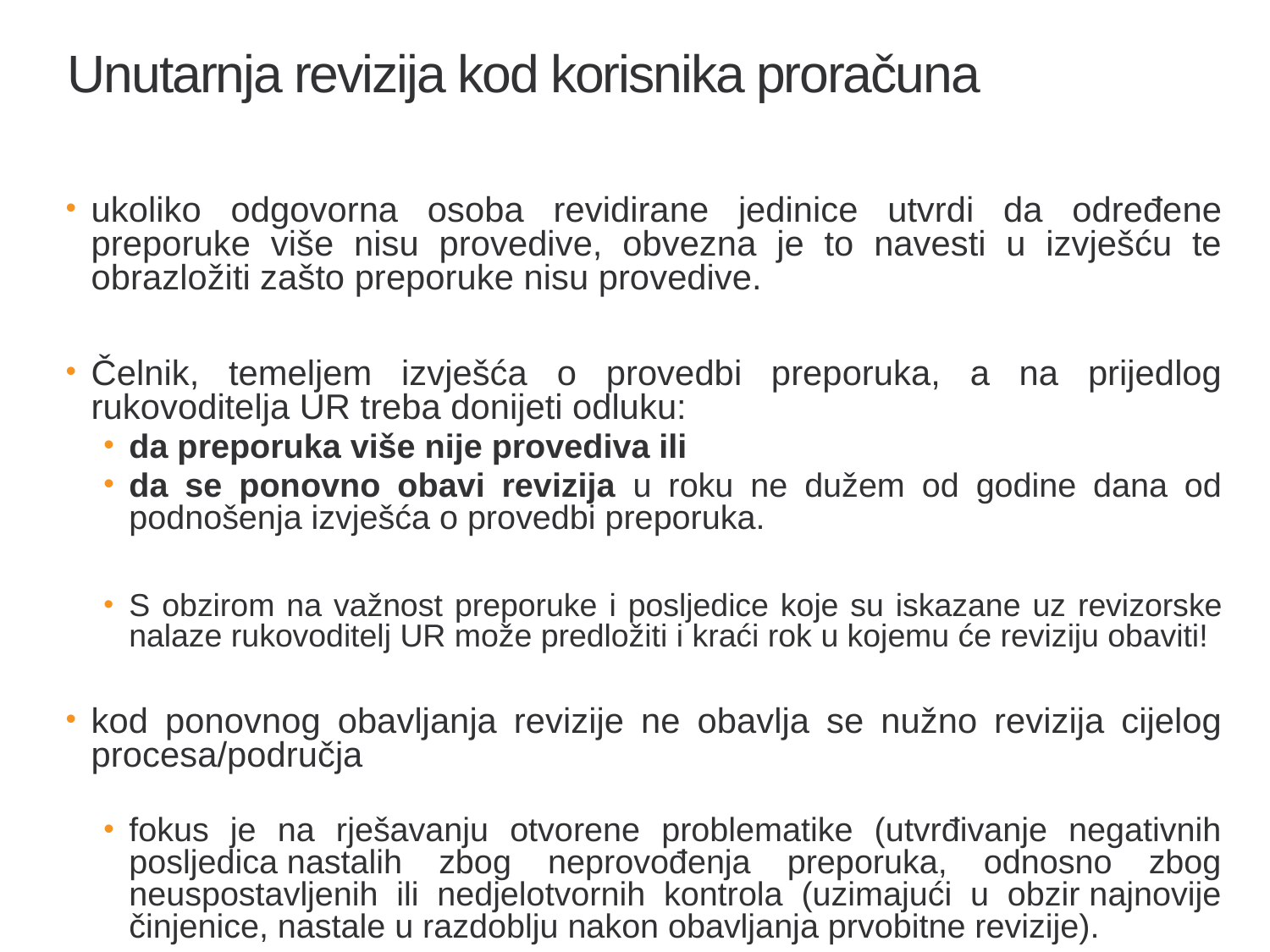

# Unutarnja revizija kod korisnika proračuna

ukoliko odgovorna osoba revidirane jedinice utvrdi da određene preporuke više nisu provedive, obvezna je to navesti u izvješću te obrazložiti zašto preporuke nisu provedive.

Čelnik, temeljem izvješća o provedbi preporuka, a na prijedlog rukovoditelja UR treba donijeti odluku:
da preporuka više nije provediva ili
da se ponovno obavi revizija u roku ne dužem od godine dana od podnošenja izvješća o provedbi preporuka.

S obzirom na važnost preporuke i posljedice koje su iskazane uz revizorske nalaze rukovoditelj UR može predložiti i kraći rok u kojemu će reviziju obaviti!

kod ponovnog obavljanja revizije ne obavlja se nužno revizija cijelog procesa/područja

fokus je na rješavanju otvorene problematike (utvrđivanje negativnih posljedica nastalih zbog neprovođenja preporuka, odnosno zbog neuspostavljenih ili nedjelotvornih kontrola (uzimajući u obzir najnovije činjenice, nastale u razdoblju nakon obavljanja prvobitne revizije).